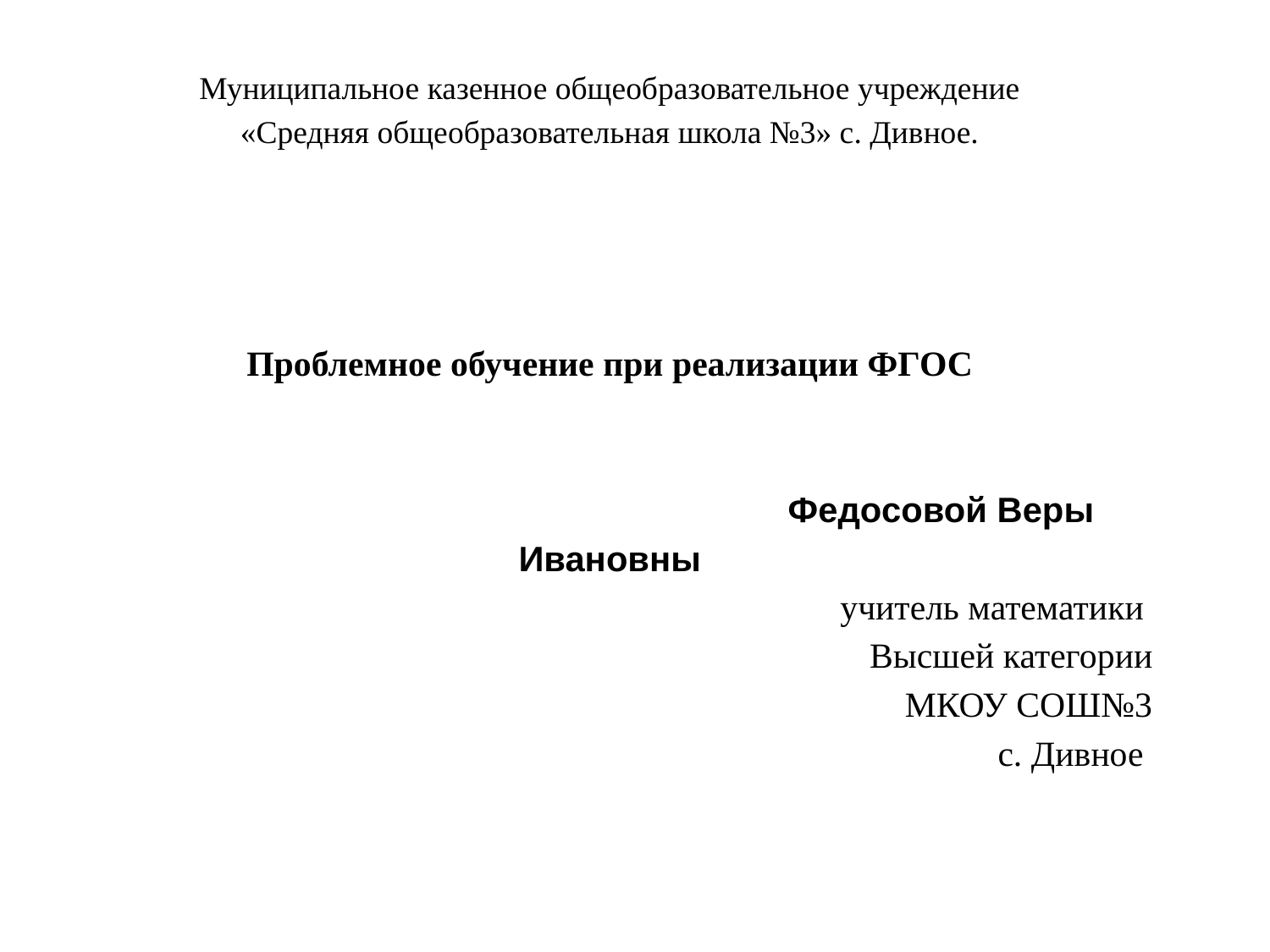

Муниципальное казенное общеобразовательное учреждение
«Средняя общеобразовательная школа №3» с. Дивное.

Проблемное обучение при реализации ФГОС

                                                                    Федосовой Веры Ивановны
                                                              учитель математики
                                      Высшей категории
                                                  МКОУ СОШ№3
                                                           с. Дивное